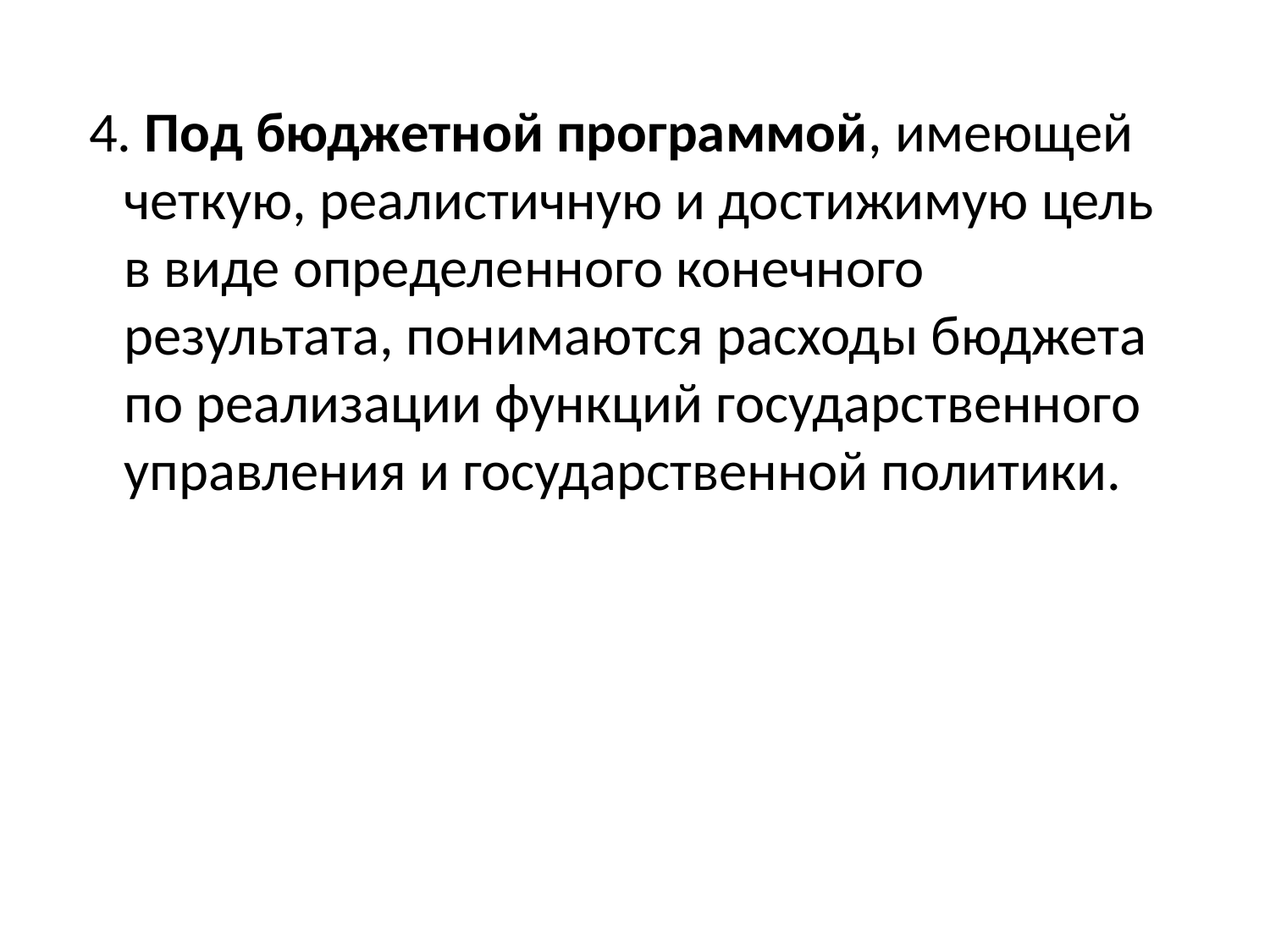

4. Под бюджетной программой, имеющей четкую, реалистичную и достижимую цель в виде определенного конечного результата, понимаются расходы бюджета по реализации функций государс­твенного управления и государственной политики.